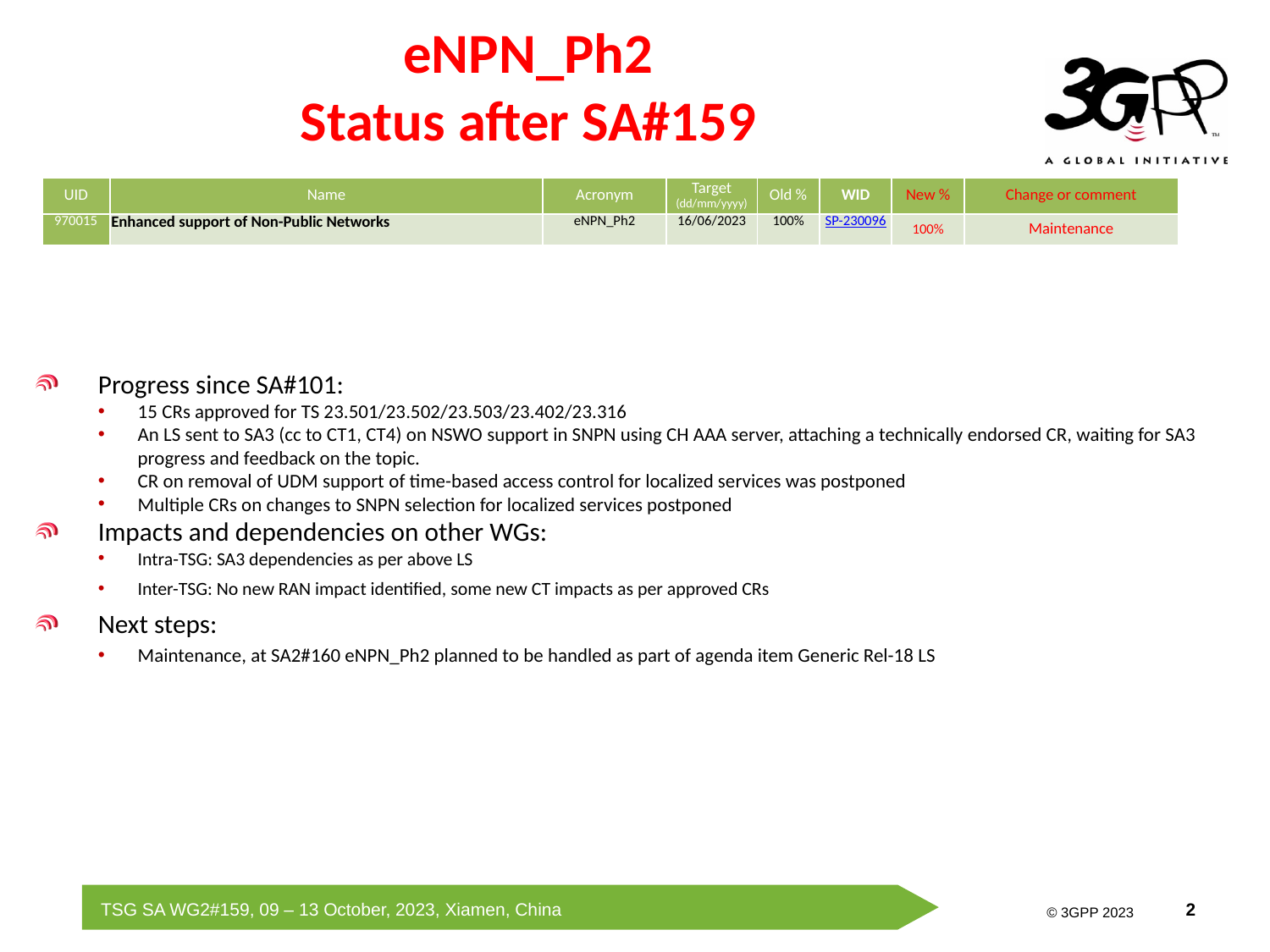

# eNPN_Ph2 Status after SA#159
| UID | Name | Acronym | Target (dd/mm/yyyy) | Old % | WID | New % | Change or comment |
| --- | --- | --- | --- | --- | --- | --- | --- |
| 970015 | Enhanced support of Non-Public Networks | eNPN\_Ph2 | 16/06/2023 | 100% | SP-230096 | 100% | Maintenance |
Progress since SA#101:
15 CRs approved for TS 23.501/23.502/23.503/23.402/23.316
An LS sent to SA3 (cc to CT1, CT4) on NSWO support in SNPN using CH AAA server, attaching a technically endorsed CR, waiting for SA3 progress and feedback on the topic.
CR on removal of UDM support of time-based access control for localized services was postponed
Multiple CRs on changes to SNPN selection for localized services postponed
Impacts and dependencies on other WGs:
Intra-TSG: SA3 dependencies as per above LS
Inter-TSG: No new RAN impact identified, some new CT impacts as per approved CRs
Next steps:
Maintenance, at SA2#160 eNPN_Ph2 planned to be handled as part of agenda item Generic Rel-18 LS